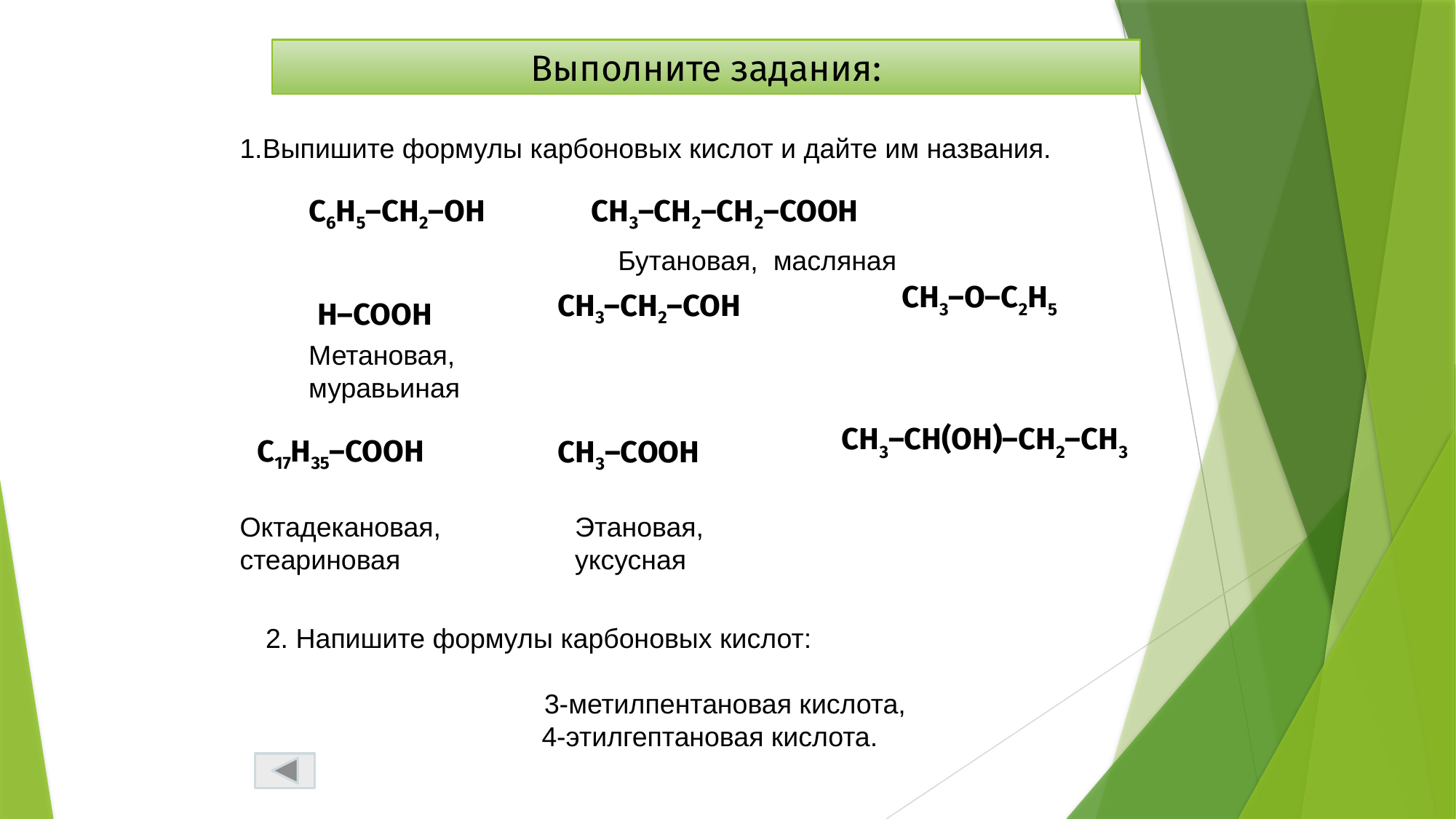

Выполните задания:
1.Выпишите формулы карбоновых кислот и дайте им названия.
C6H5–CH2–OH
CH3–CH2–CH2–COOH
Бутановая,  масляная
CH3–O–C2H5
CH3–CH2–COH
H–COOH
Метановая,
муравьиная
CH3–CH(OH)–CH2–CH3
C17H35–COOH
CH3–COOH
Октадекановая,
стеариновая
Этановая,
уксусная
2. Напишите формулы карбоновых кислот:

     3-метилпентановая кислота,
 4-этилгептановая кислота.